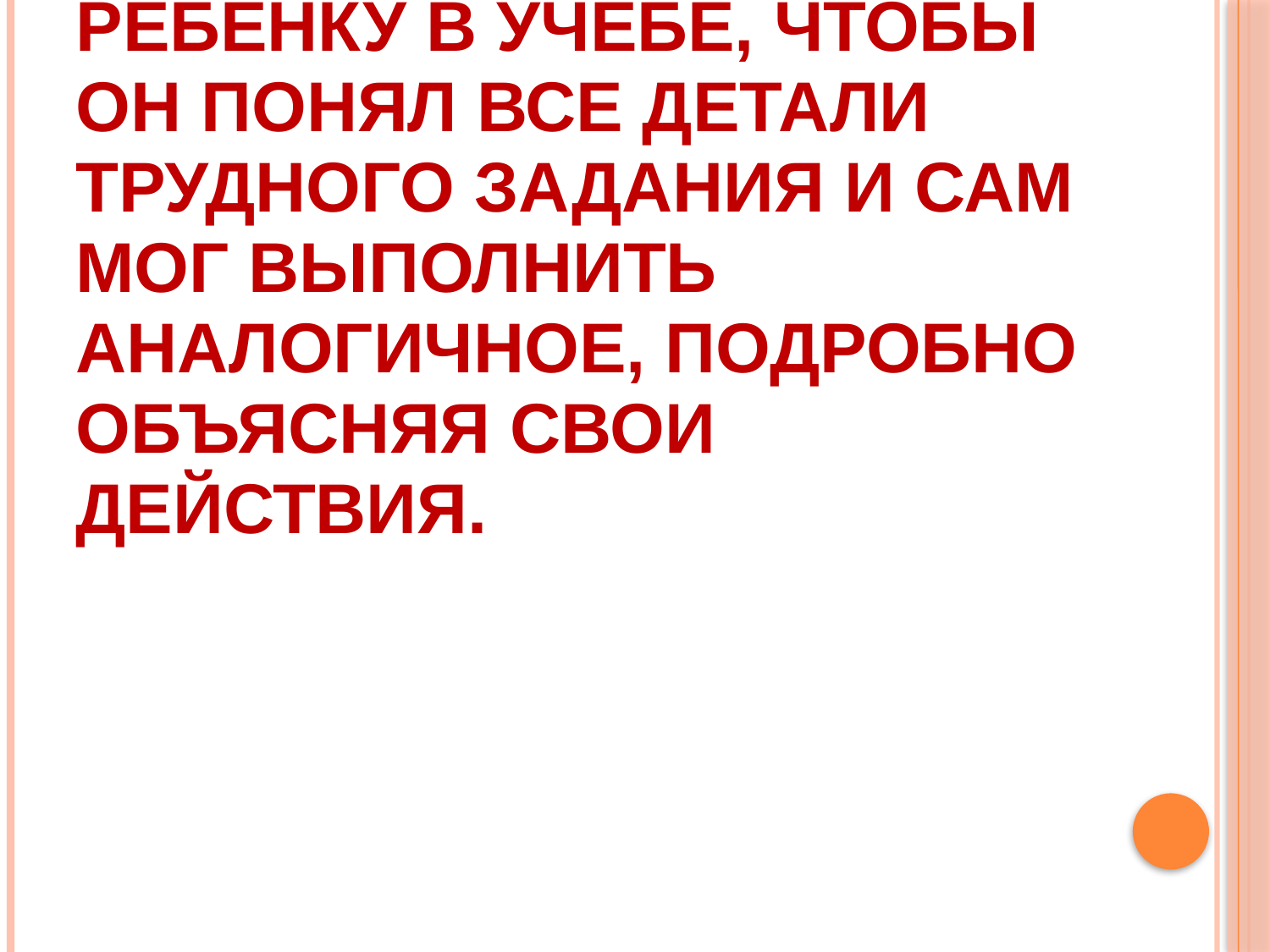

# Нужно помогать ребенку в учебе, чтобы он понял все детали трудного задания и сам мог выполнить аналогичное, подробно объясняя свои действия.